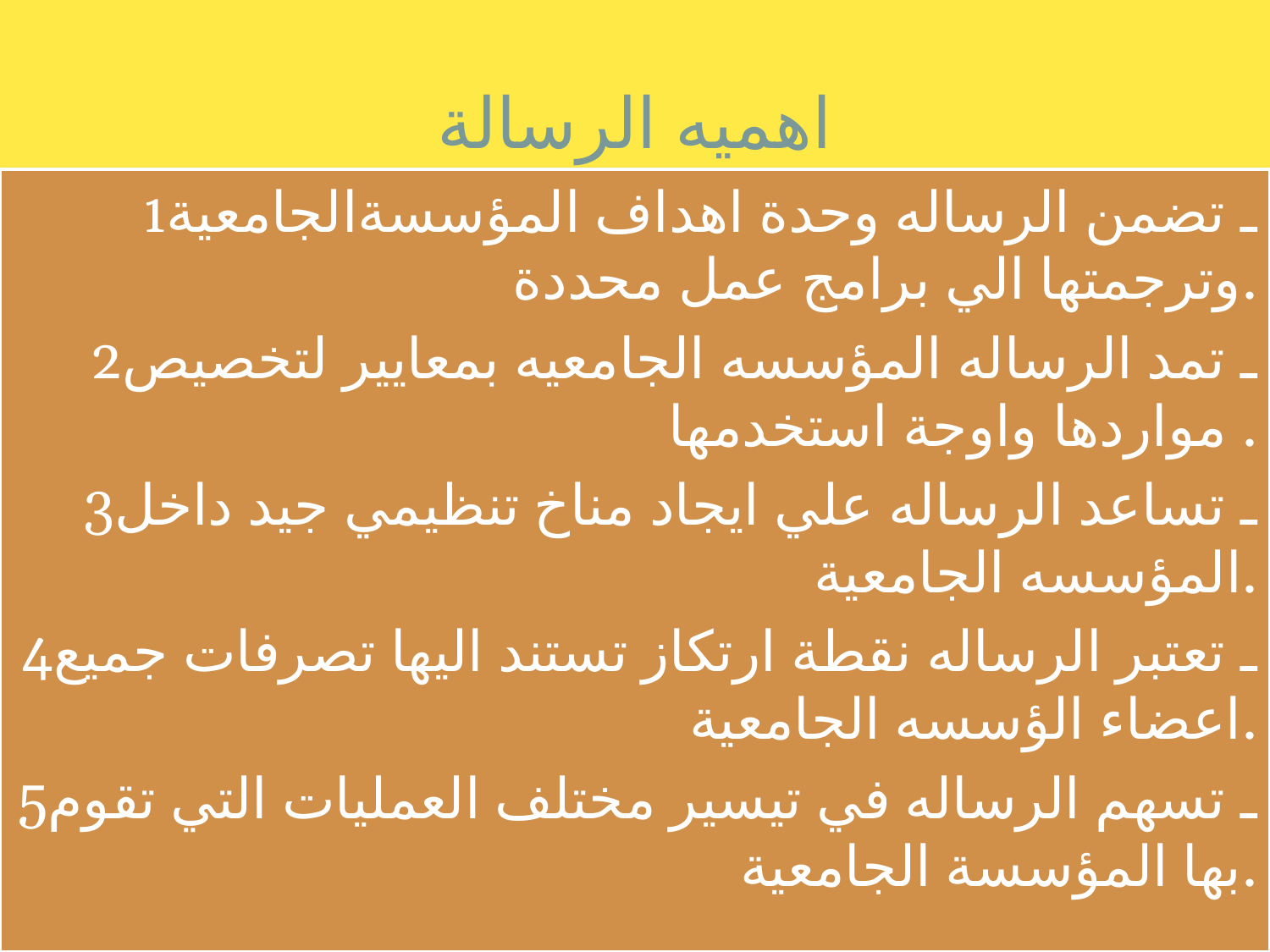

# اهميه الرسالة
1ـ تضمن الرساله وحدة اهداف المؤسسةالجامعية وترجمتها الي برامج عمل محددة.
2ـ تمد الرساله المؤسسه الجامعيه بمعايير لتخصيص مواردها واوجة استخدمها .
3ـ تساعد الرساله علي ايجاد مناخ تنظيمي جيد داخل المؤسسه الجامعية.
4ـ تعتبر الرساله نقطة ارتكاز تستند اليها تصرفات جميع اعضاء الؤسسه الجامعية.
5ـ تسهم الرساله في تيسير مختلف العمليات التي تقوم بها المؤسسة الجامعية.